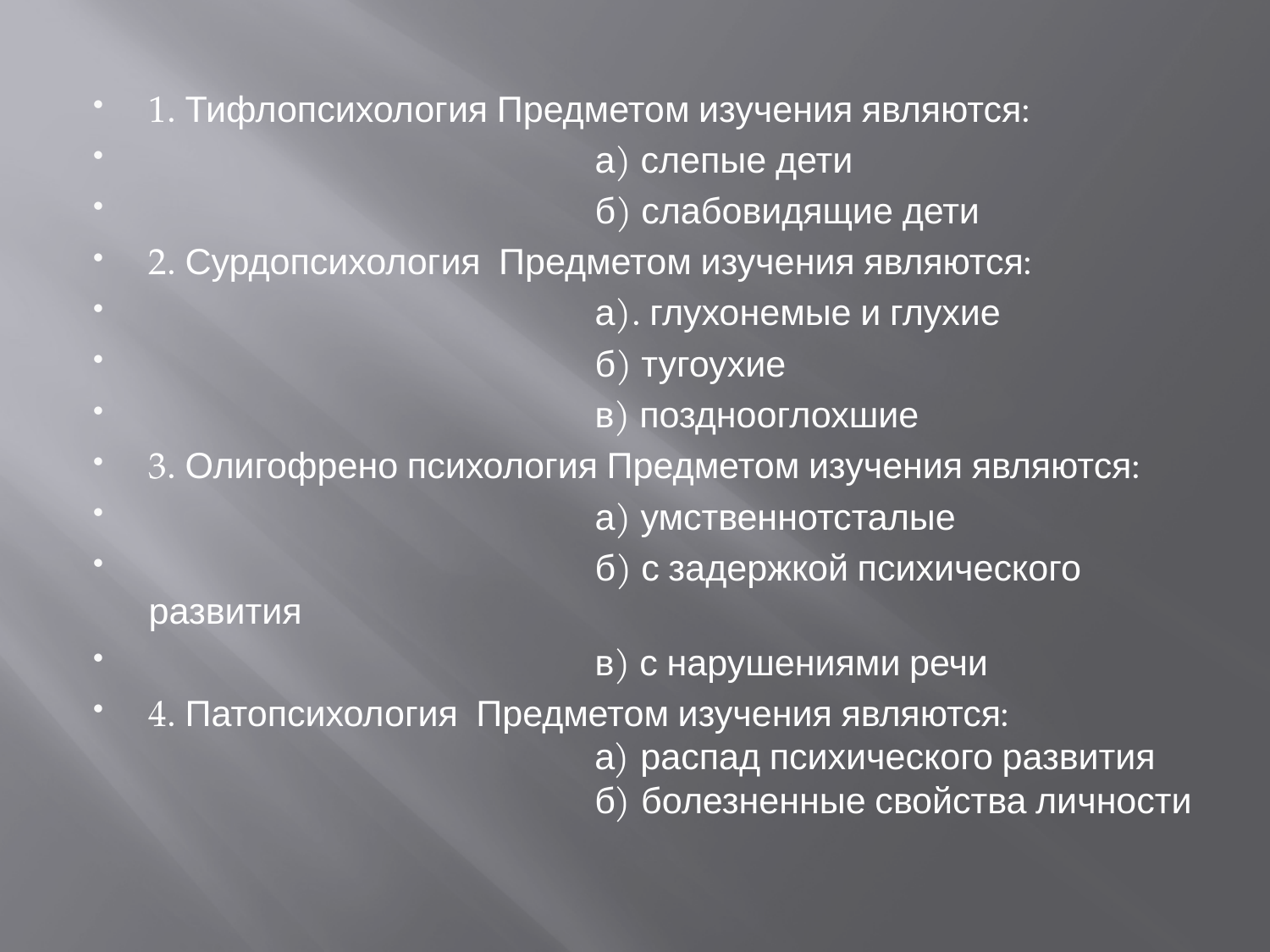

1. Тифлопсихология Предметом изучения являются:
                                                 а) слепые дети
                                                 б) слабовидящие дети
2. Сурдопсихология  Предметом изучения являются:
                                                 а). глухонемые и глухие
                                                 б) тугоухие
                                                 в) позднооглохшие
3. Олигофрено психология Предметом изучения являются:
                                                 а) умственнотсталые
                                                 б) с задержкой психического развития
                                                 в) с нарушениями речи
4. Патопсихология  Предметом изучения являются: 
                                                 а) распад психического развития 
                                                 б) болезненные свойства личности